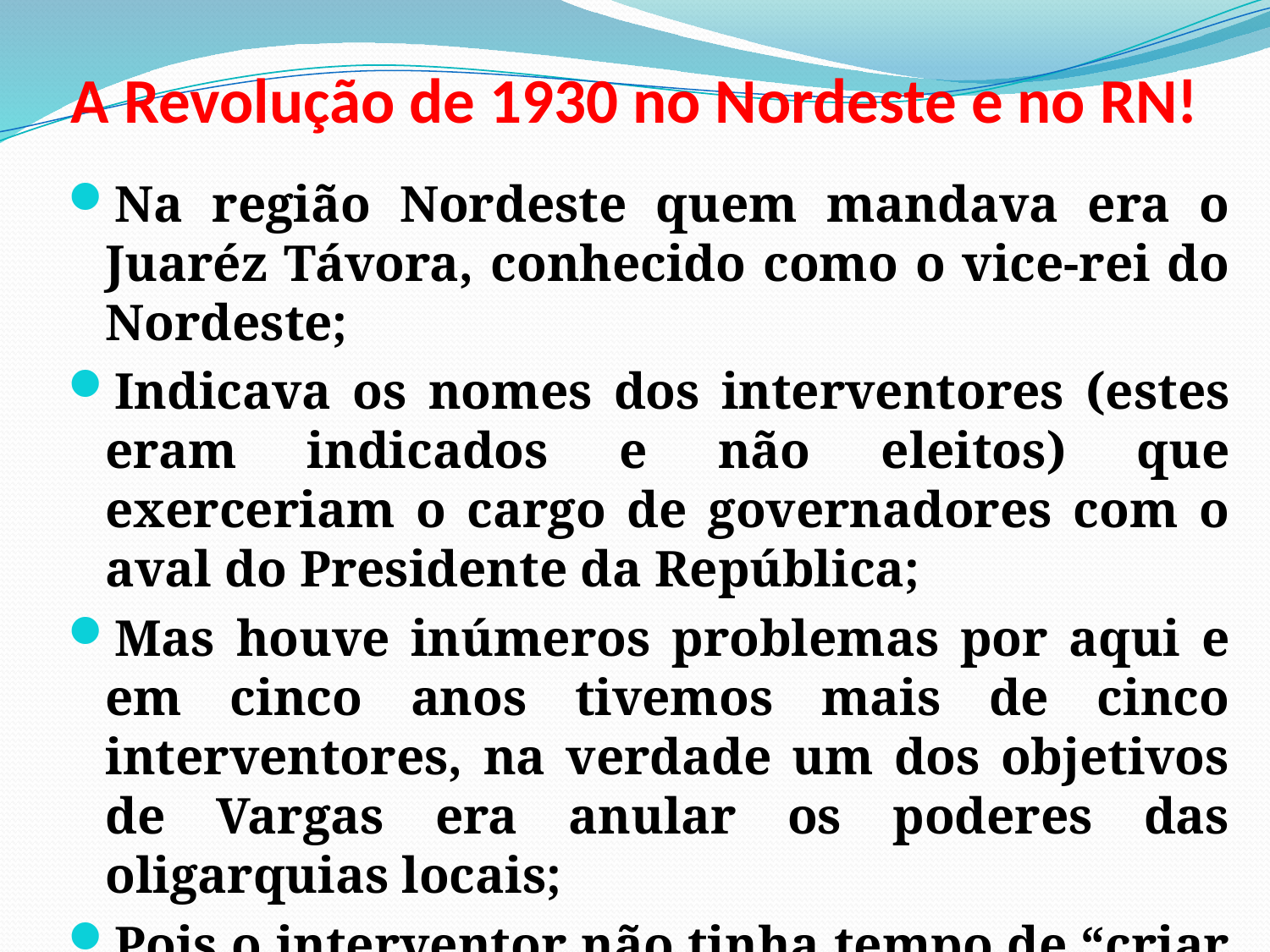

# A Revolução de 1930 no Nordeste e no RN!
Na região Nordeste quem mandava era o Juaréz Távora, conhecido como o vice-rei do Nordeste;
Indicava os nomes dos interventores (estes eram indicados e não eleitos) que exerceriam o cargo de governadores com o aval do Presidente da República;
Mas houve inúmeros problemas por aqui e em cinco anos tivemos mais de cinco interventores, na verdade um dos objetivos de Vargas era anular os poderes das oligarquias locais;
Pois o interventor não tinha tempo de “criar raízes”.